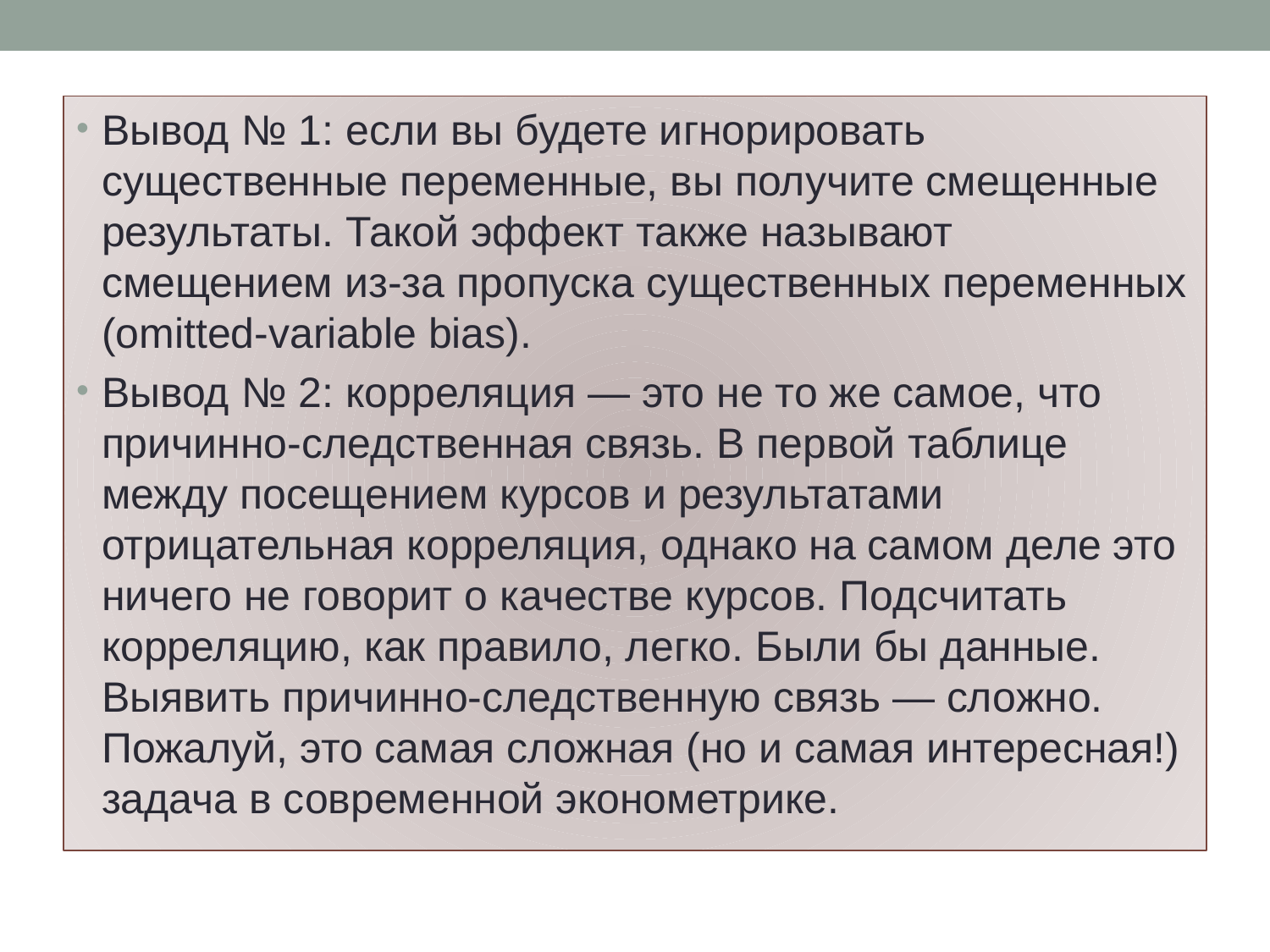

# Вывод № 1: если вы будете игнорировать существенные переменные, вы получите смещенные результаты. Такой эффект также называют смещением из-за пропуска существенных переменных (omitted-variable bias).
Вывод № 2: корреляция — это не то же самое, что причинно-следственная связь. В первой таблице между посещением курсов и результатами отрицательная корреляция, однако на самом деле это ничего не говорит о качестве курсов. Подсчитать корреляцию, как правило, легко. Были бы данные. Выявить причинно-следственную связь — сложно. Пожалуй, это самая сложная (но и самая интересная!) задача в современной эконометрике.